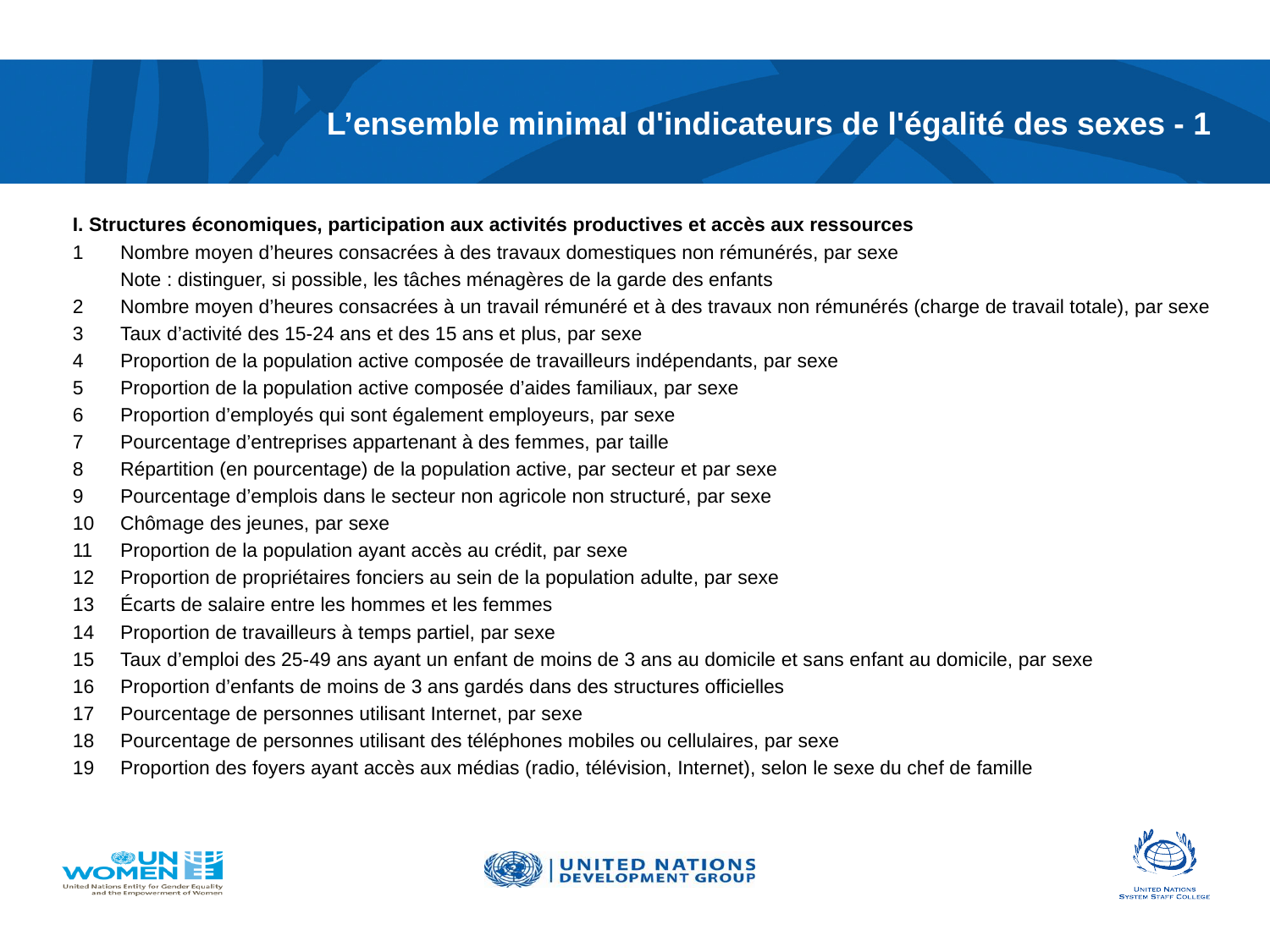

# L’ensemble minimal d'indicateurs de l'égalité des sexes - 1
I. Structures économiques, participation aux activités productives et accès aux ressources
1	Nombre moyen d’heures consacrées à des travaux domestiques non rémunérés, par sexe
	Note : distinguer, si possible, les tâches ménagères de la garde des enfants
2	Nombre moyen d’heures consacrées à un travail rémunéré et à des travaux non rémunérés (charge de travail totale), par sexe
3	Taux d’activité des 15-24 ans et des 15 ans et plus, par sexe
4	Proportion de la population active composée de travailleurs indépendants, par sexe
5	Proportion de la population active composée d’aides familiaux, par sexe
6	Proportion d’employés qui sont également employeurs, par sexe
7	Pourcentage d’entreprises appartenant à des femmes, par taille
8	Répartition (en pourcentage) de la population active, par secteur et par sexe
9	Pourcentage d’emplois dans le secteur non agricole non structuré, par sexe
10	Chômage des jeunes, par sexe
11	Proportion de la population ayant accès au crédit, par sexe
12	Proportion de propriétaires fonciers au sein de la population adulte, par sexe
13	Écarts de salaire entre les hommes et les femmes
14	Proportion de travailleurs à temps partiel, par sexe
15	Taux d’emploi des 25-49 ans ayant un enfant de moins de 3 ans au domicile et sans enfant au domicile, par sexe
16	Proportion d’enfants de moins de 3 ans gardés dans des structures officielles
17	Pourcentage de personnes utilisant Internet, par sexe
18	Pourcentage de personnes utilisant des téléphones mobiles ou cellulaires, par sexe
19	Proportion des foyers ayant accès aux médias (radio, télévision, Internet), selon le sexe du chef de famille